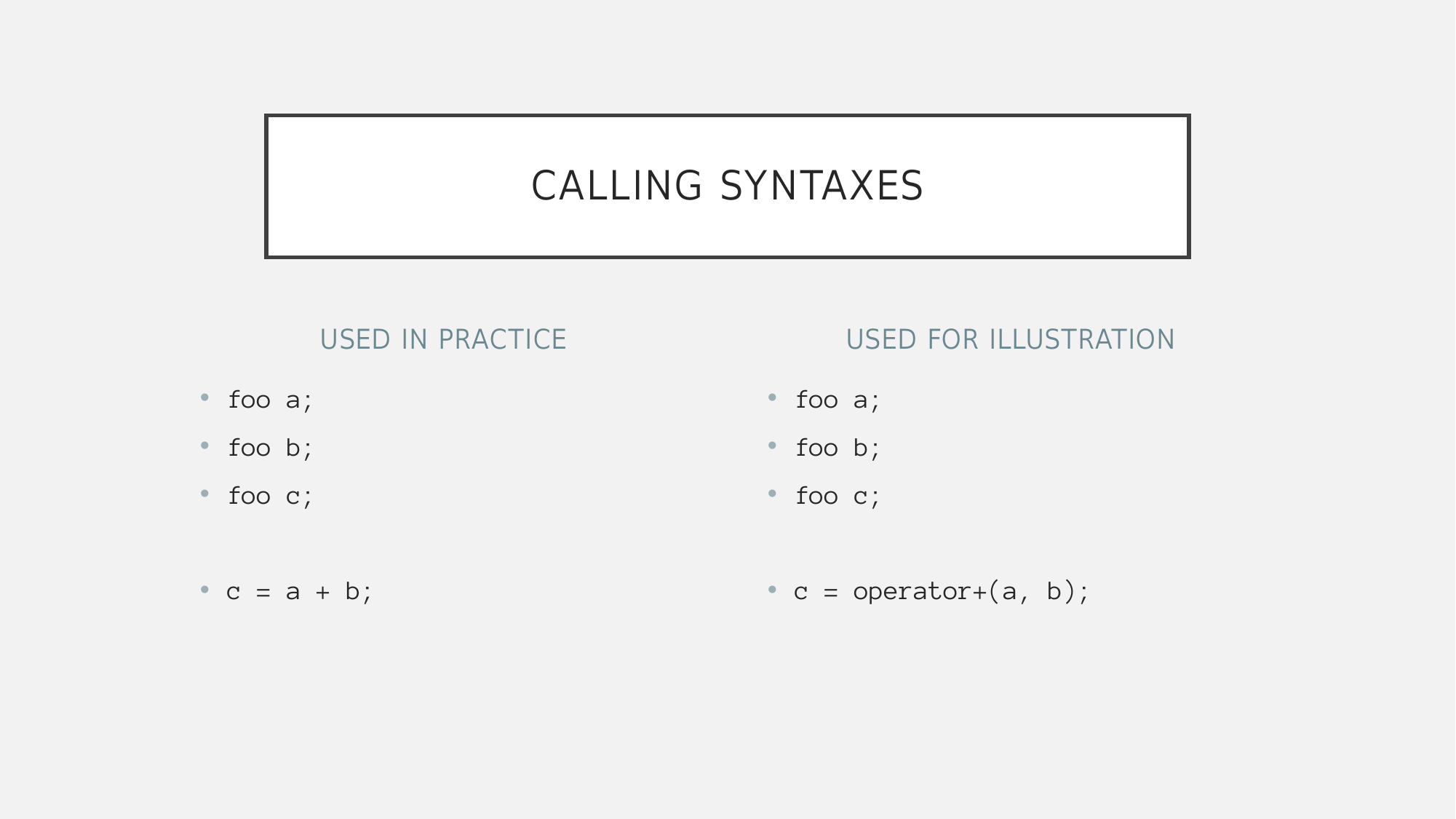

# Calling Syntaxes
Used in Practice
Used for Illustration
foo a;
foo b;
foo c;

c = a + b;
foo a;
foo b;
foo c;

c = operator+(a, b);